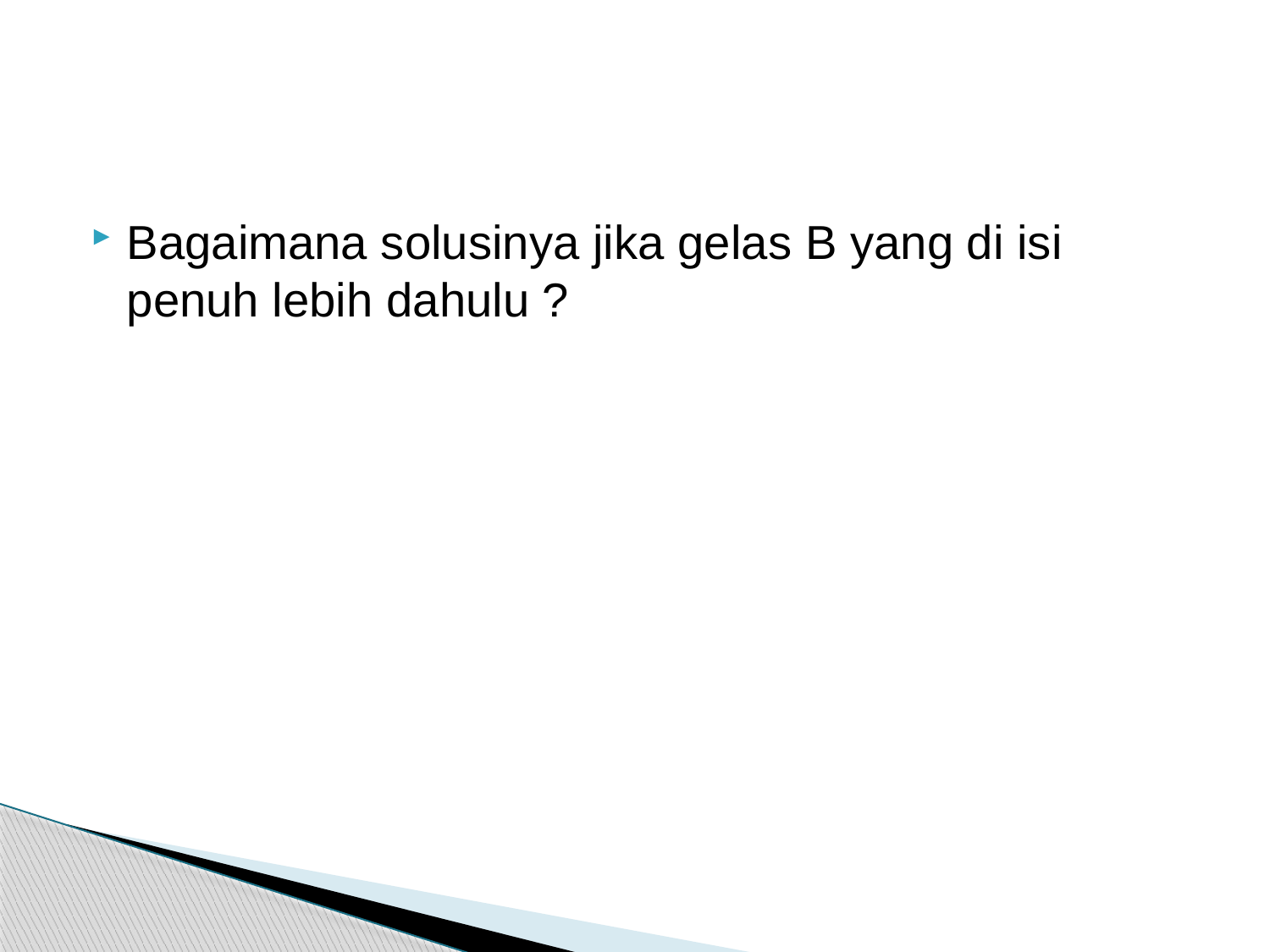

Bagaimana solusinya jika gelas B yang di isi penuh lebih dahulu ?